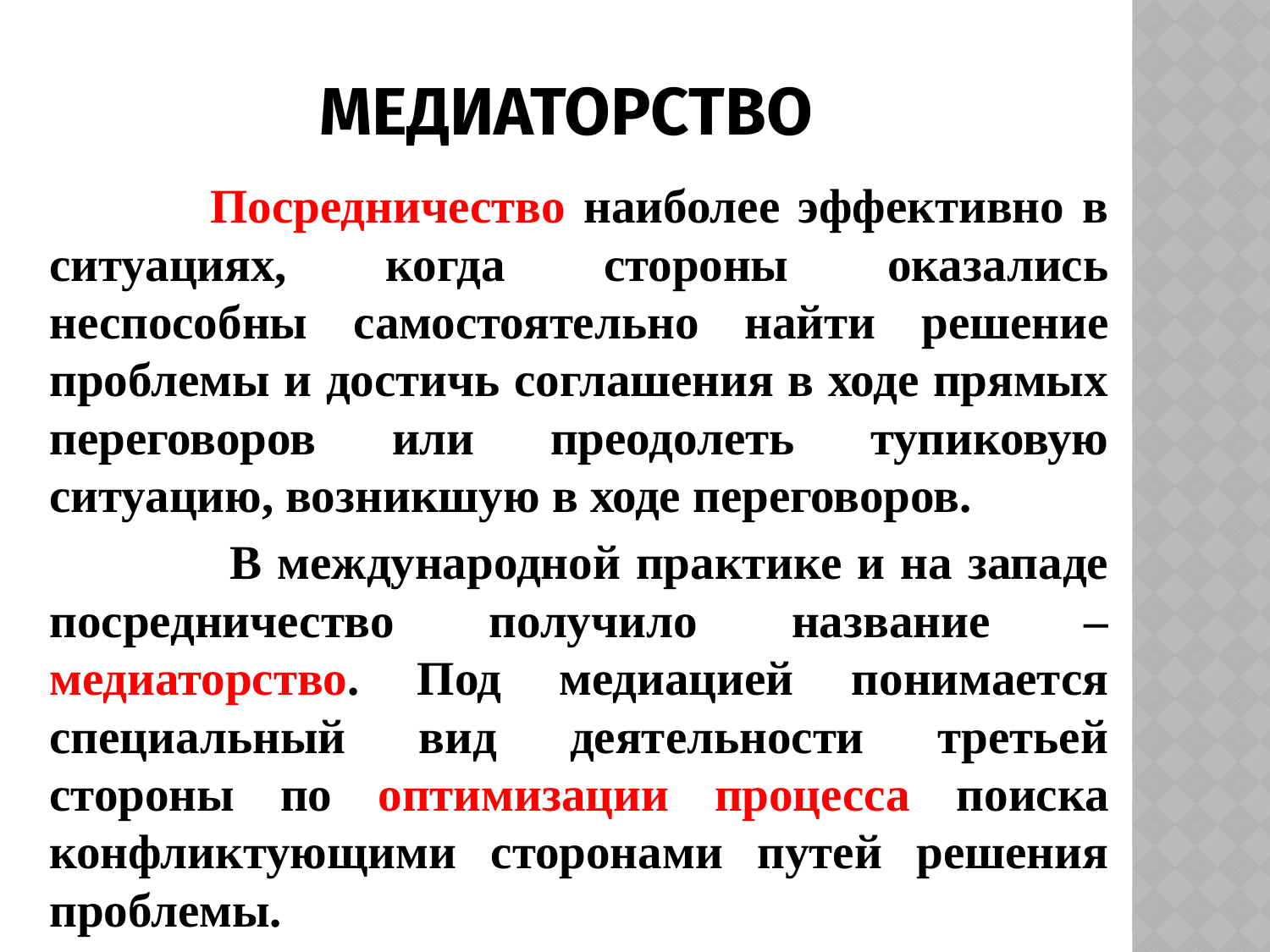

# Медиаторство
            Посредничество наиболее эффективно в ситуациях, когда стороны оказались неспособны самостоятельно найти решение проблемы и достичь соглашения в ходе прямых переговоров или преодолеть тупиковую ситуацию, возникшую в ходе переговоров.
              В международной практике и на западе посредничество получило название – медиаторство. Под медиацией понимается специальный вид деятельности третьей стороны по оптимизации процесса поиска конфликтующими сторонами путей решения проблемы.